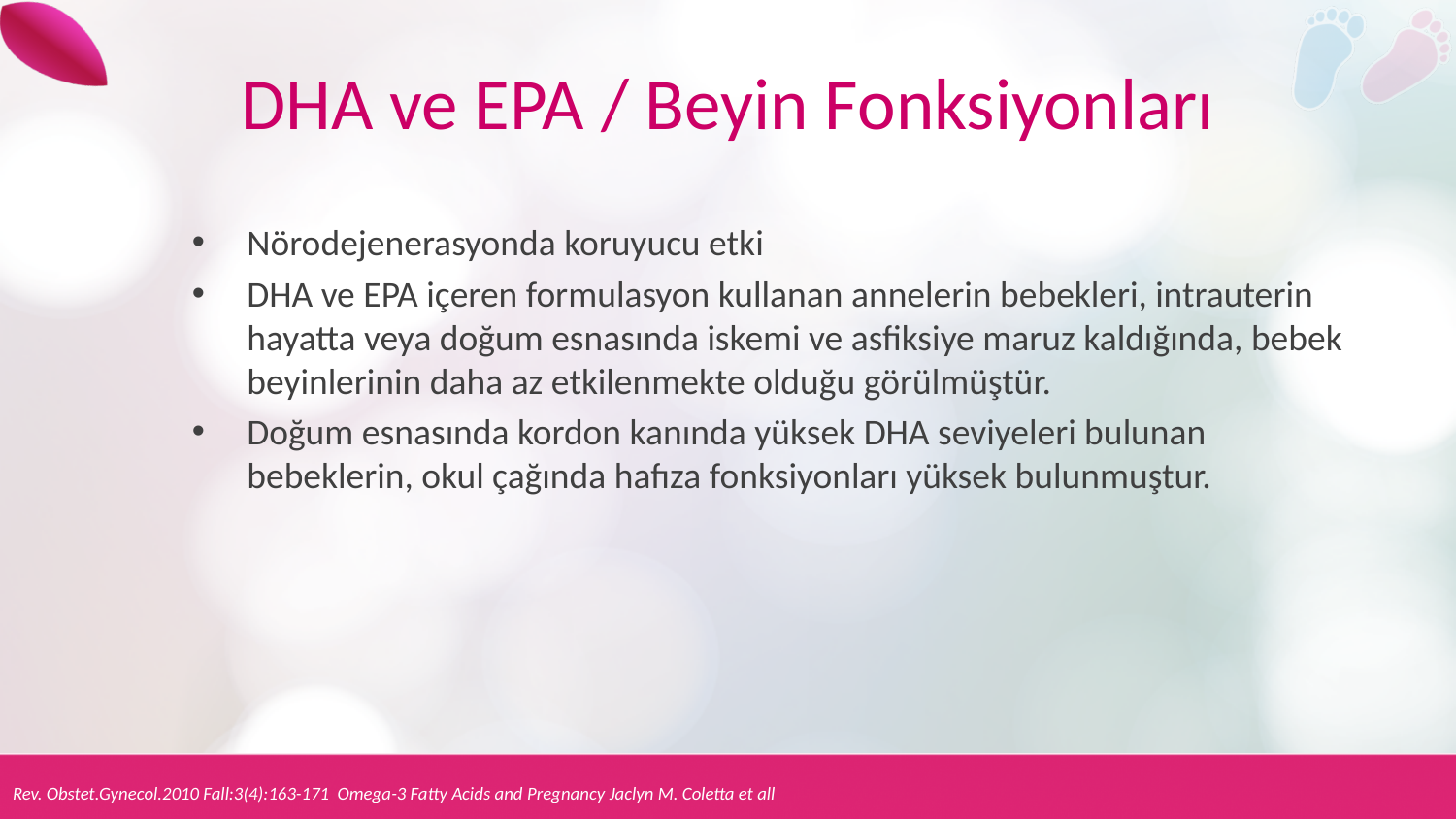

# DHA ve EPA / Beyin Fonksiyonları
Nörodejenerasyonda koruyucu etki
DHA ve EPA içeren formulasyon kullanan annelerin bebekleri, intrauterin hayatta veya doğum esnasında iskemi ve asfiksiye maruz kaldığında, bebek beyinlerinin daha az etkilenmekte olduğu görülmüştür.
Doğum esnasında kordon kanında yüksek DHA seviyeleri bulunan bebeklerin, okul çağında hafıza fonksiyonları yüksek bulunmuştur.

Rev. Obstet.Gynecol.2010 Fall:3(4):163-171  Omega-3 Fatty Acids and Pregnancy Jaclyn M. Coletta et all